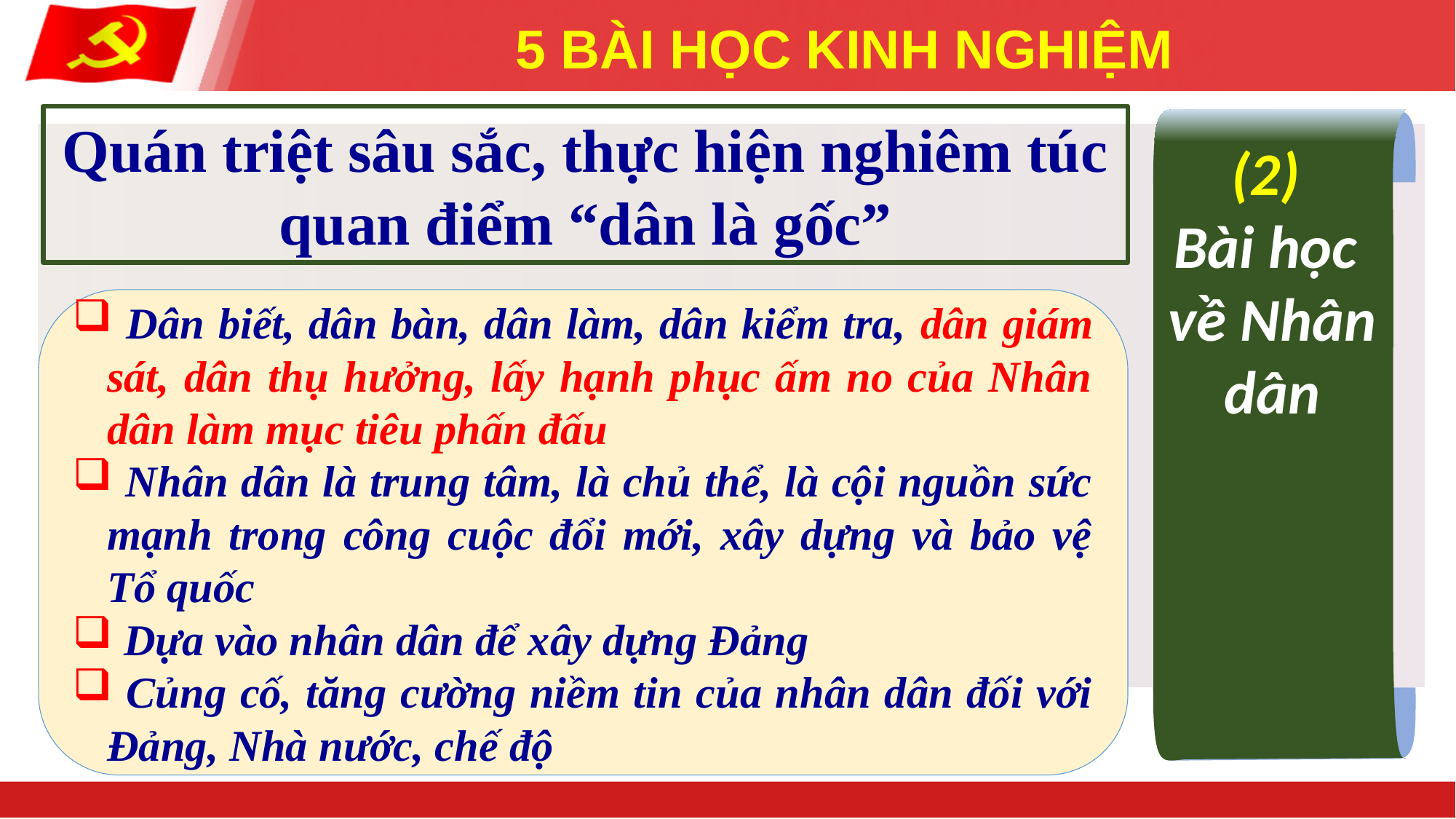

# 5 BÀI HỌC KINH NGHIỆM
Quán triệt sâu sắc, thực hiện nghiêm túc quan điểm “dân là gốc”

(2)
Bài học
về Nhân dân
 Dân biết, dân bàn, dân làm, dân kiểm tra, dân giám sát, dân thụ hưởng, lấy hạnh phục ấm no của Nhân dân làm mục tiêu phấn đấu
 Nhân dân là trung tâm, là chủ thể, là cội nguồn sức mạnh trong công cuộc đổi mới, xây dựng và bảo vệ Tổ quốc
 Dựa vào nhân dân để xây dựng Đảng
 Củng cố, tăng cường niềm tin của nhân dân đối với Đảng, Nhà nước, chế độ